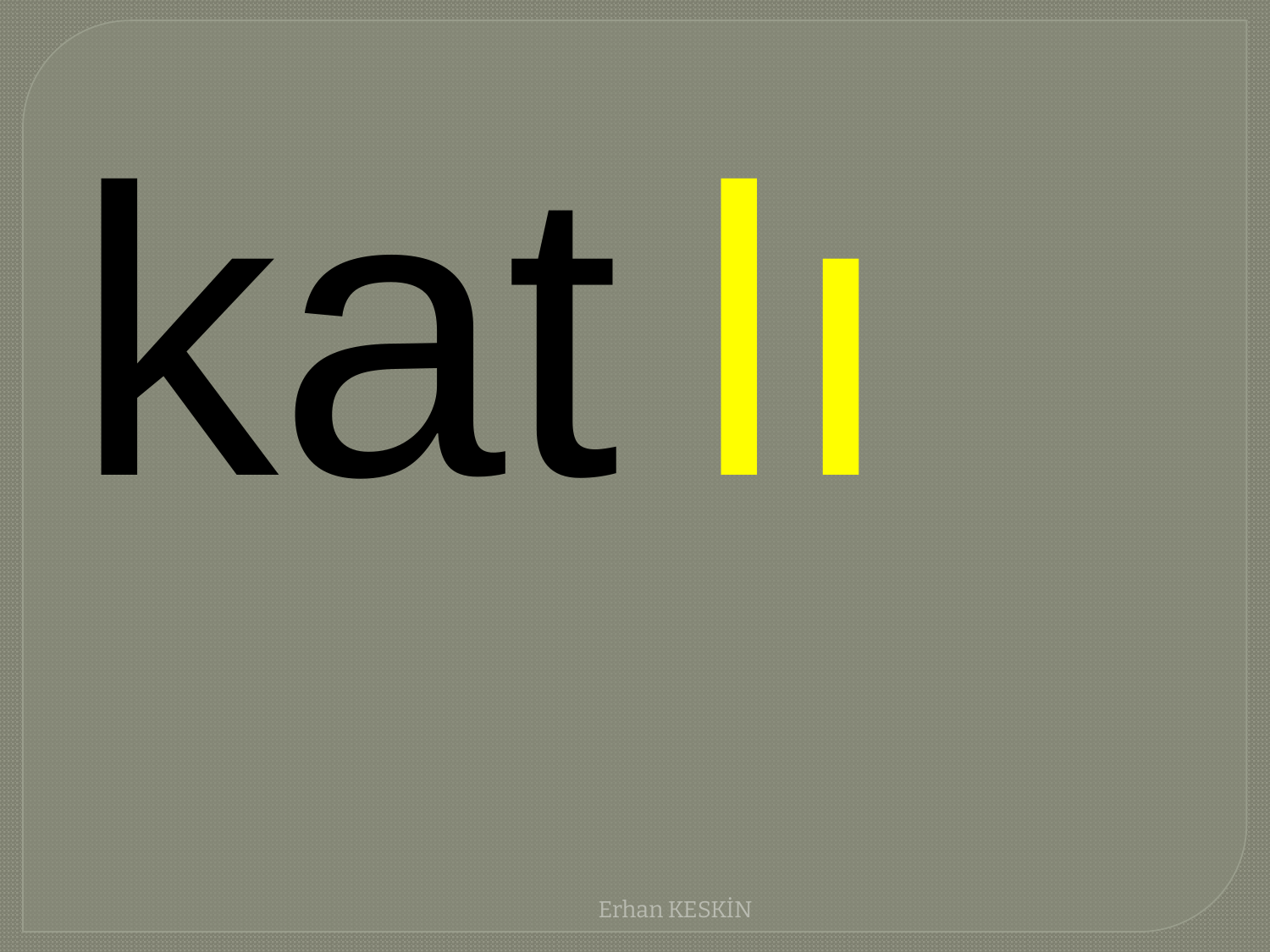

| kat |
| --- |
| lı |
| --- |
Erhan KESKİN